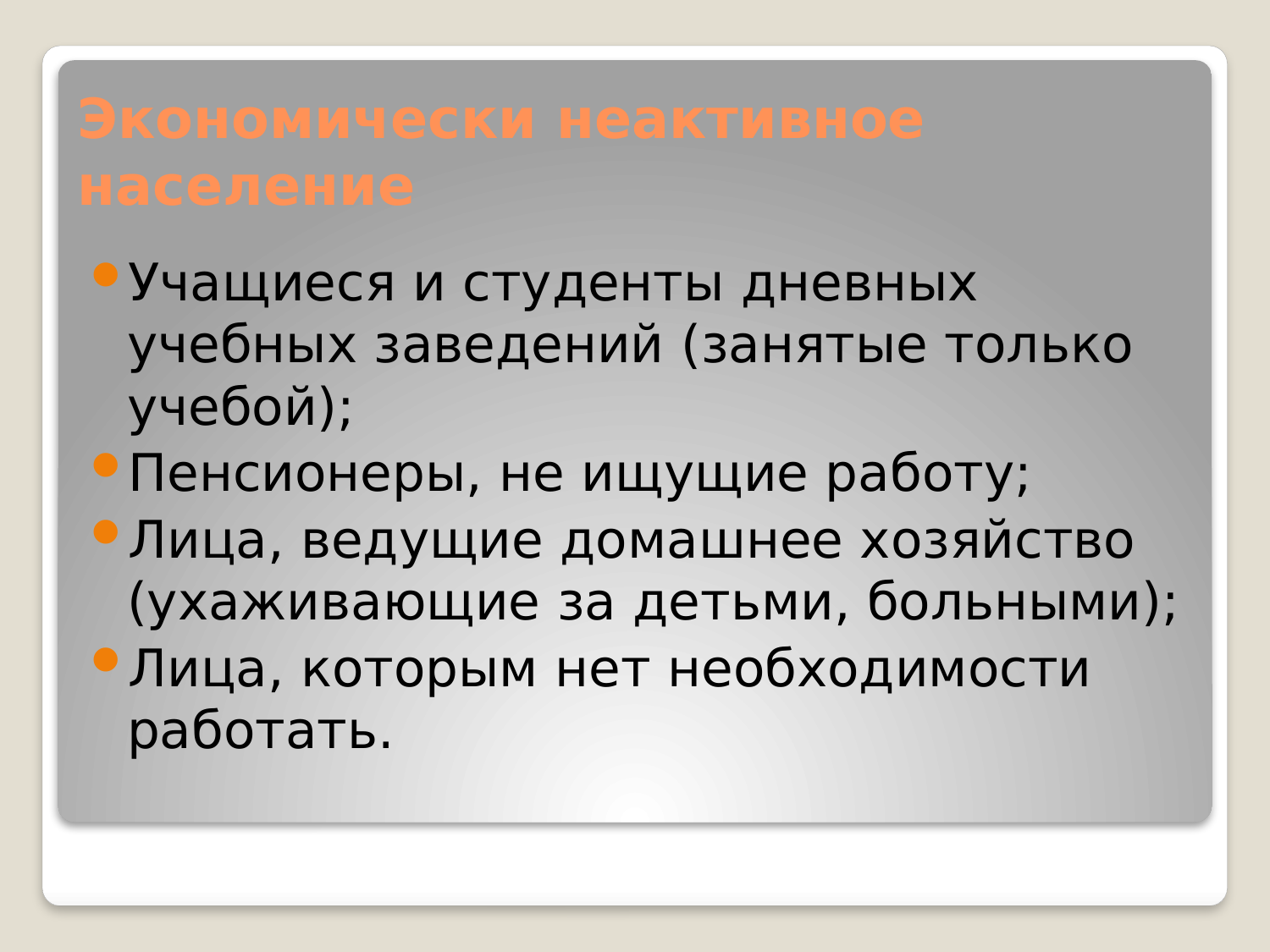

# Экономически неактивное население
Учащиеся и студенты дневных учебных заведений (занятые только учебой);
Пенсионеры, не ищущие работу;
Лица, ведущие домашнее хозяйство (ухаживающие за детьми, больными);
Лица, которым нет необходимости работать.